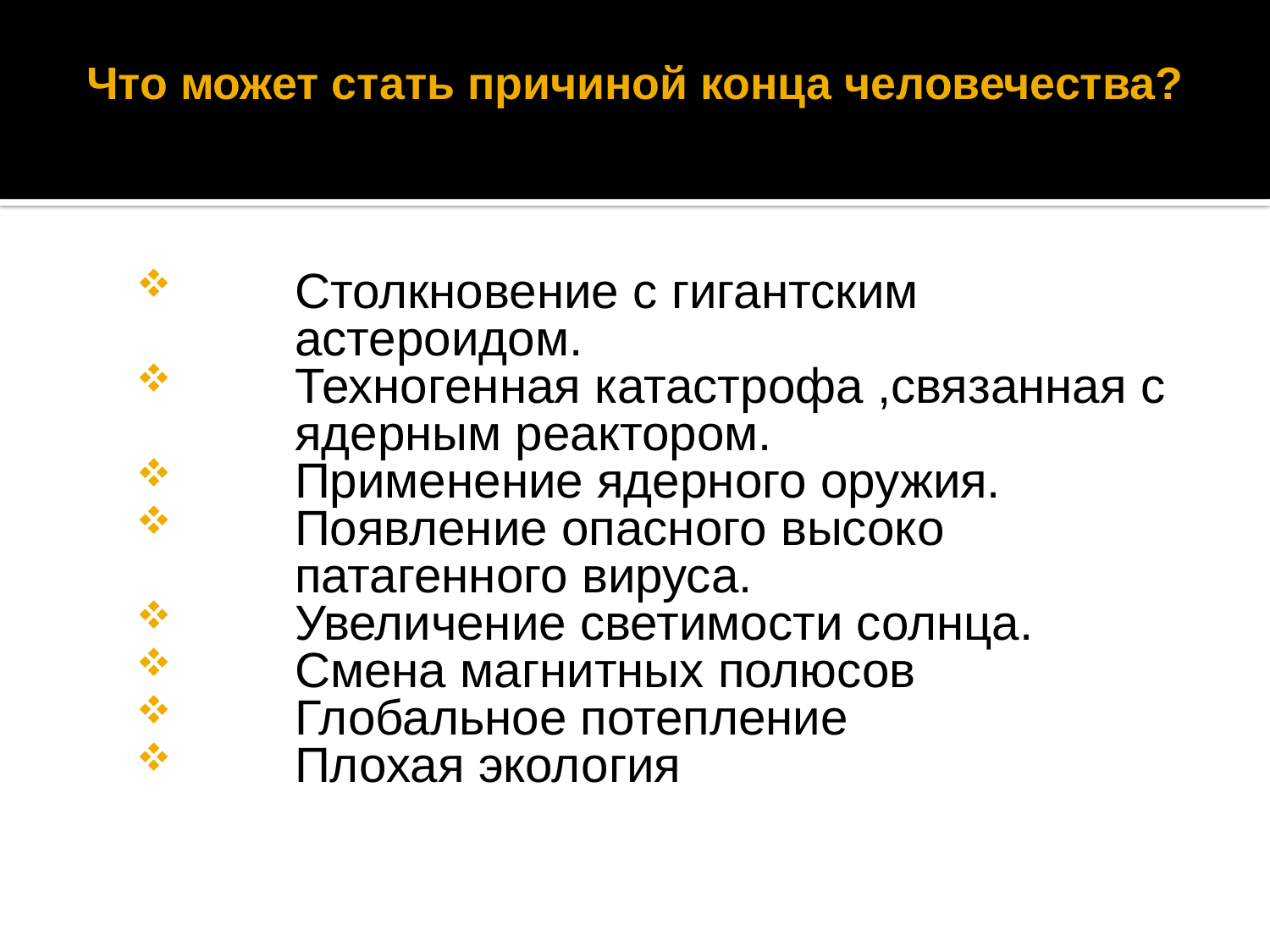

# Что может стать причиной конца человечества?
Столкновение с гигантским астероидом.
Техногенная катастрофа ,связанная с ядерным реактором.
Применение ядерного оружия.
Появление опасного высоко патагенного вируса.
Увеличение светимости солнца.
Смена магнитных полюсов
Глобальное потепление
Плохая экология